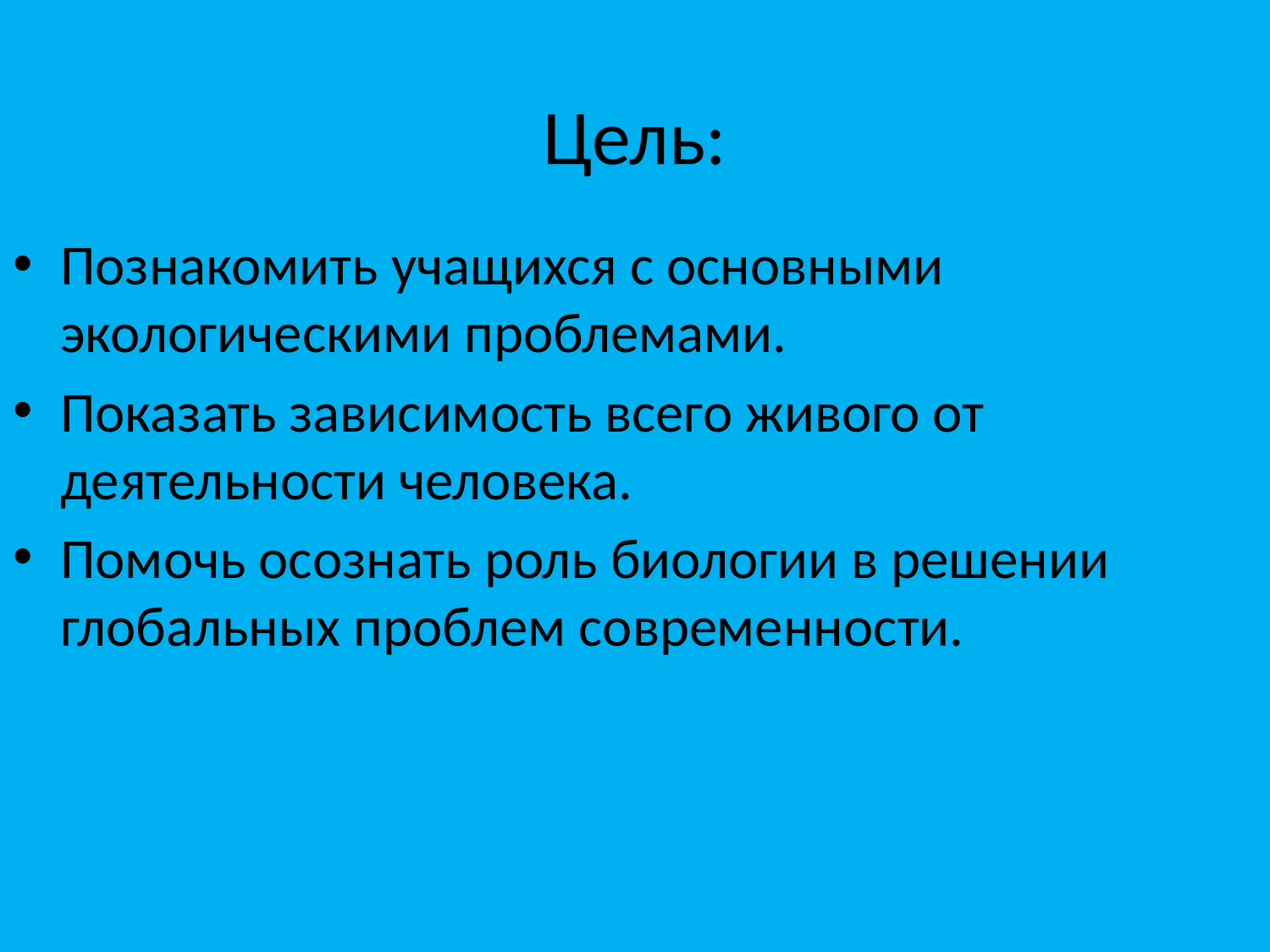

# Цель:
Познакомить учащихся с основными экологическими проблемами.
Показать зависимость всего живого от деятельности человека.
Помочь осознать роль биологии в решении глобальных проблем современности.